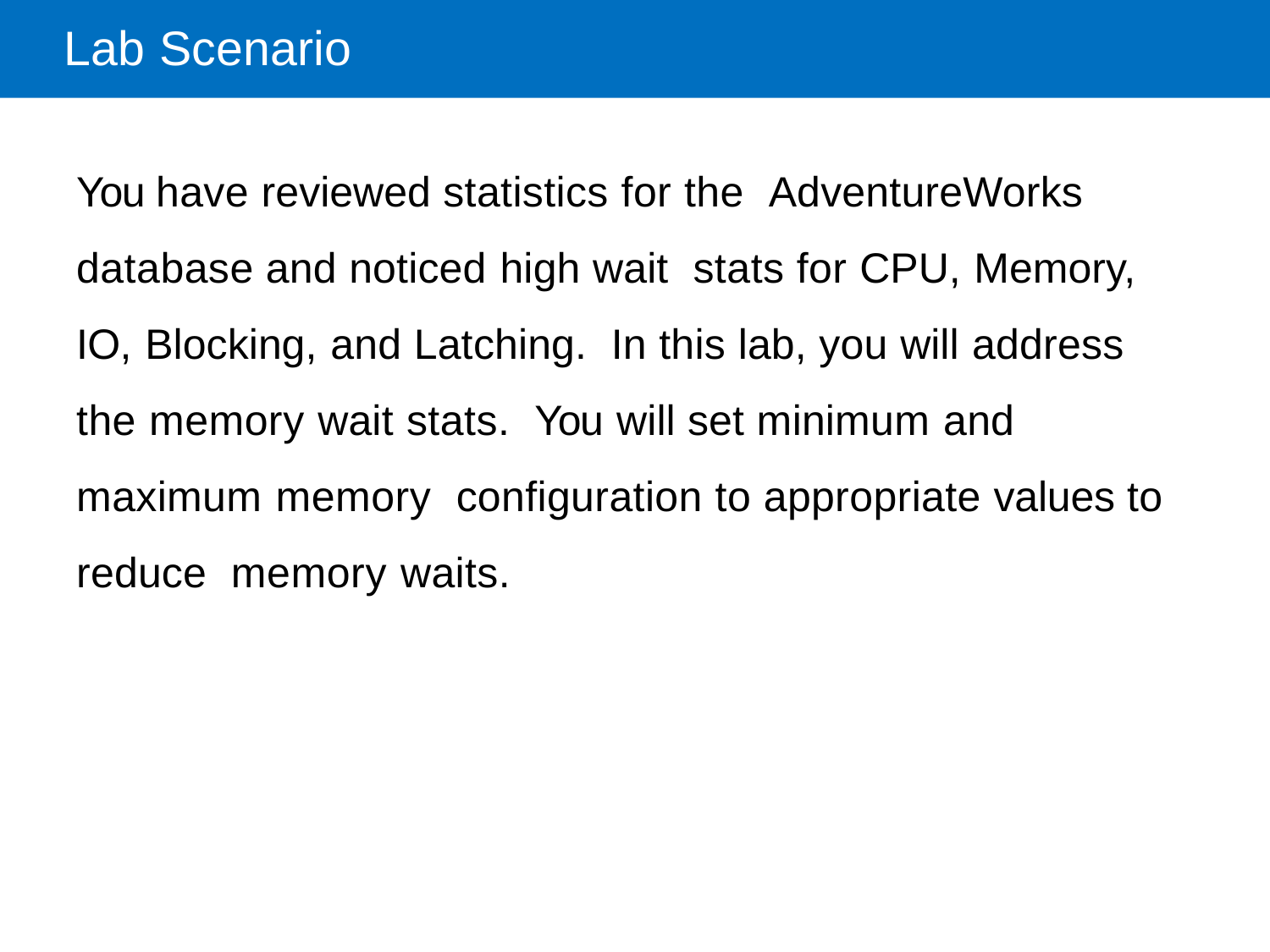

Lab Scenario

You have reviewed statistics for the  AdventureWorks database and noticed high wait  stats for CPU, Memory, IO, Blocking, and Latching.  In this lab, you will address the memory wait stats.  You will set minimum and maximum memory  configuration to appropriate values to reduce  memory waits.